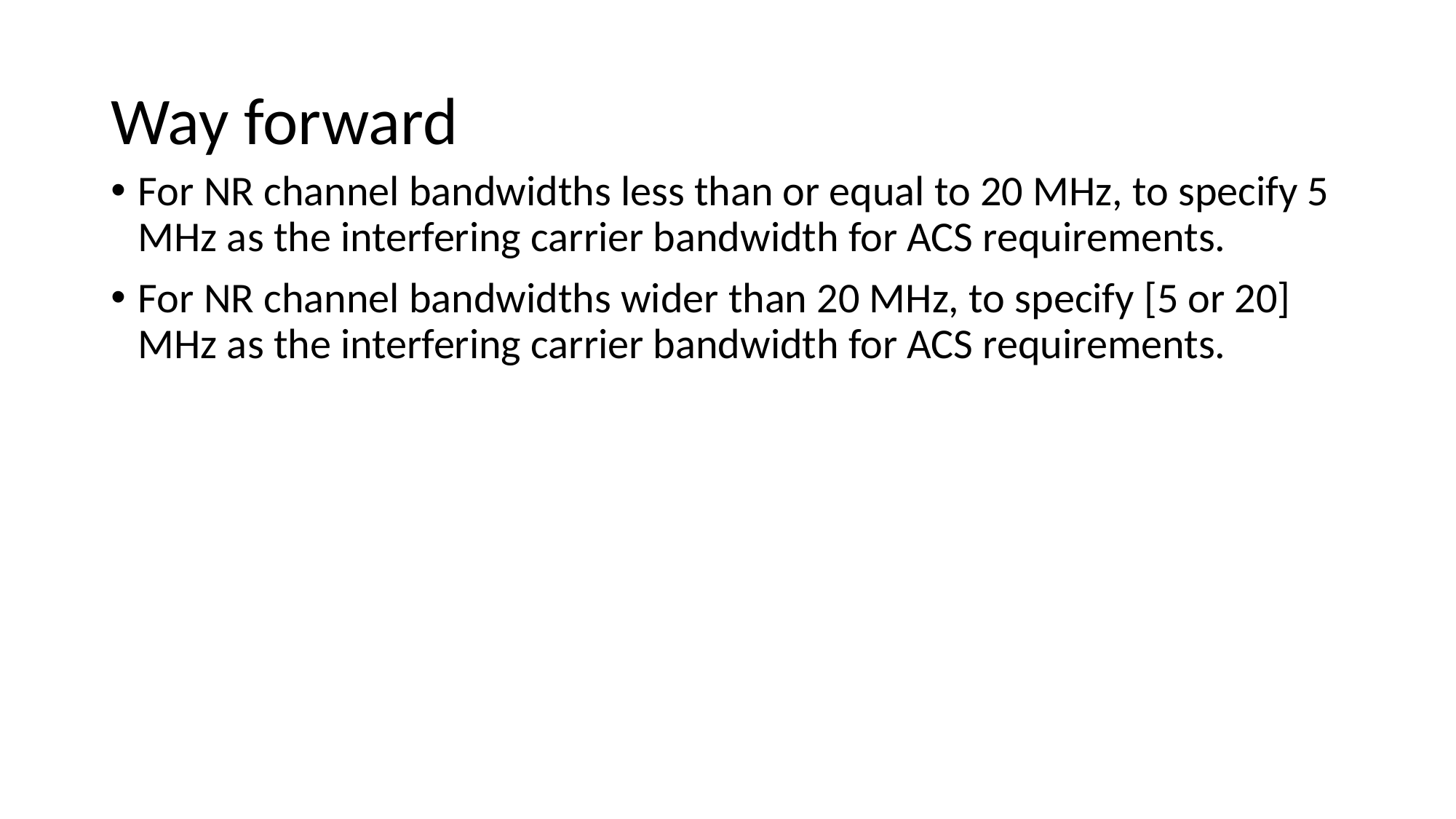

# Way forward
For NR channel bandwidths less than or equal to 20 MHz, to specify 5 MHz as the interfering carrier bandwidth for ACS requirements.
For NR channel bandwidths wider than 20 MHz, to specify [5 or 20] MHz as the interfering carrier bandwidth for ACS requirements.